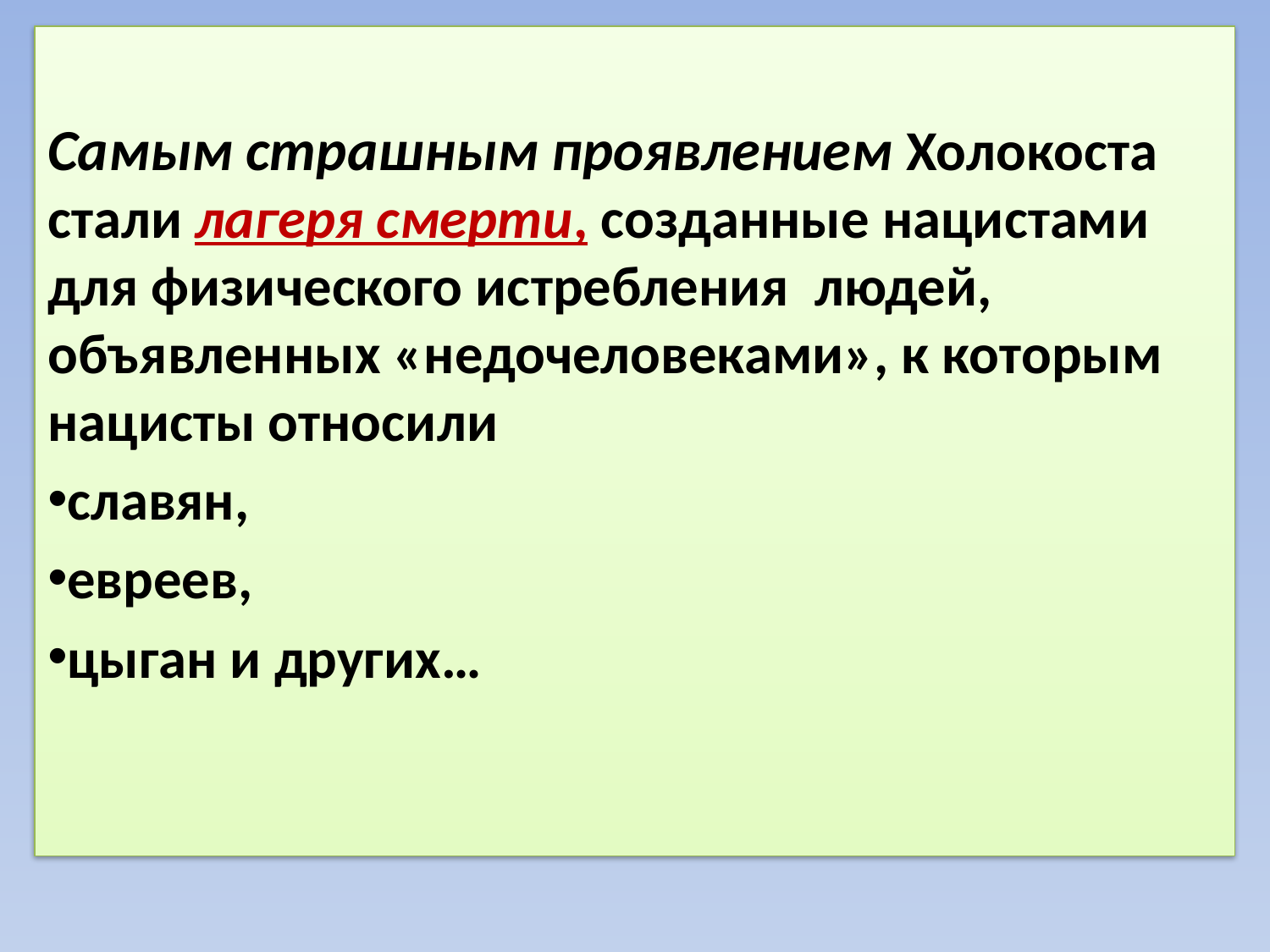

Самым страшным проявлением Холокоста стали лагеря смерти, созданные нацистами для физического истребления  людей, объявленных «недочеловеками», к которым нацисты относили
славян,
евреев,
цыган и других…